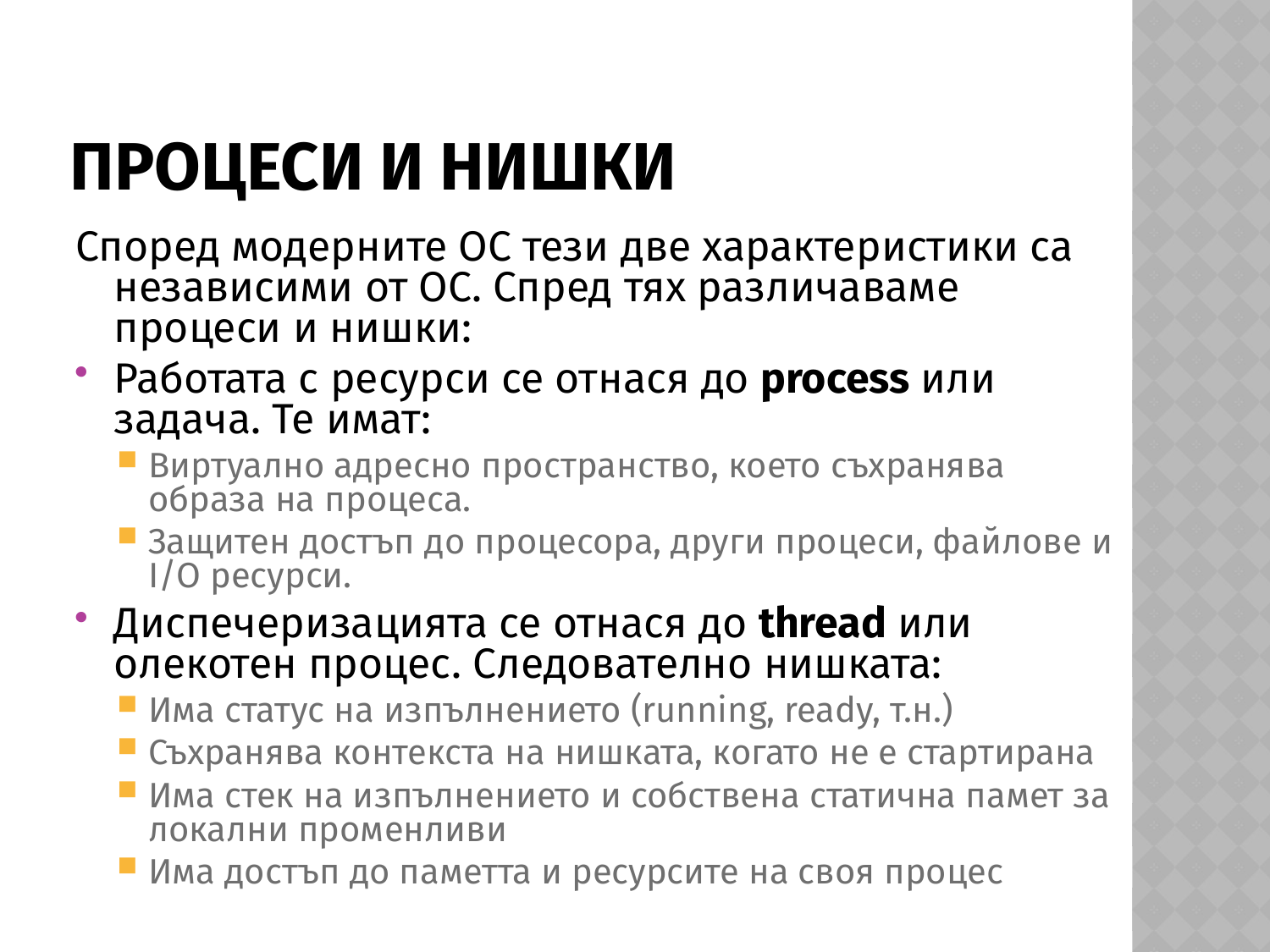

# Процеси и нишки
Според модерните ОС тези две характеристики са независими от ОС. Спред тях различаваме процеси и нишки:
Работата с ресурси се отнася до process или задача. Те имат:
Виртуално адресно пространство, което съхранява образа на процеса.
Защитен достъп до процесора, други процеси, файлове и I/O ресурси.
Диспечеризацията се отнася до thread или олекотен процес. Следователно нишката:
Има статус на изпълнението (running, ready, т.н.)
Съхранява контекста на нишката, когато не е стартирана
Има стек на изпълнението и собствена статична памет за локални променливи
Има достъп до паметта и ресурсите на своя процес